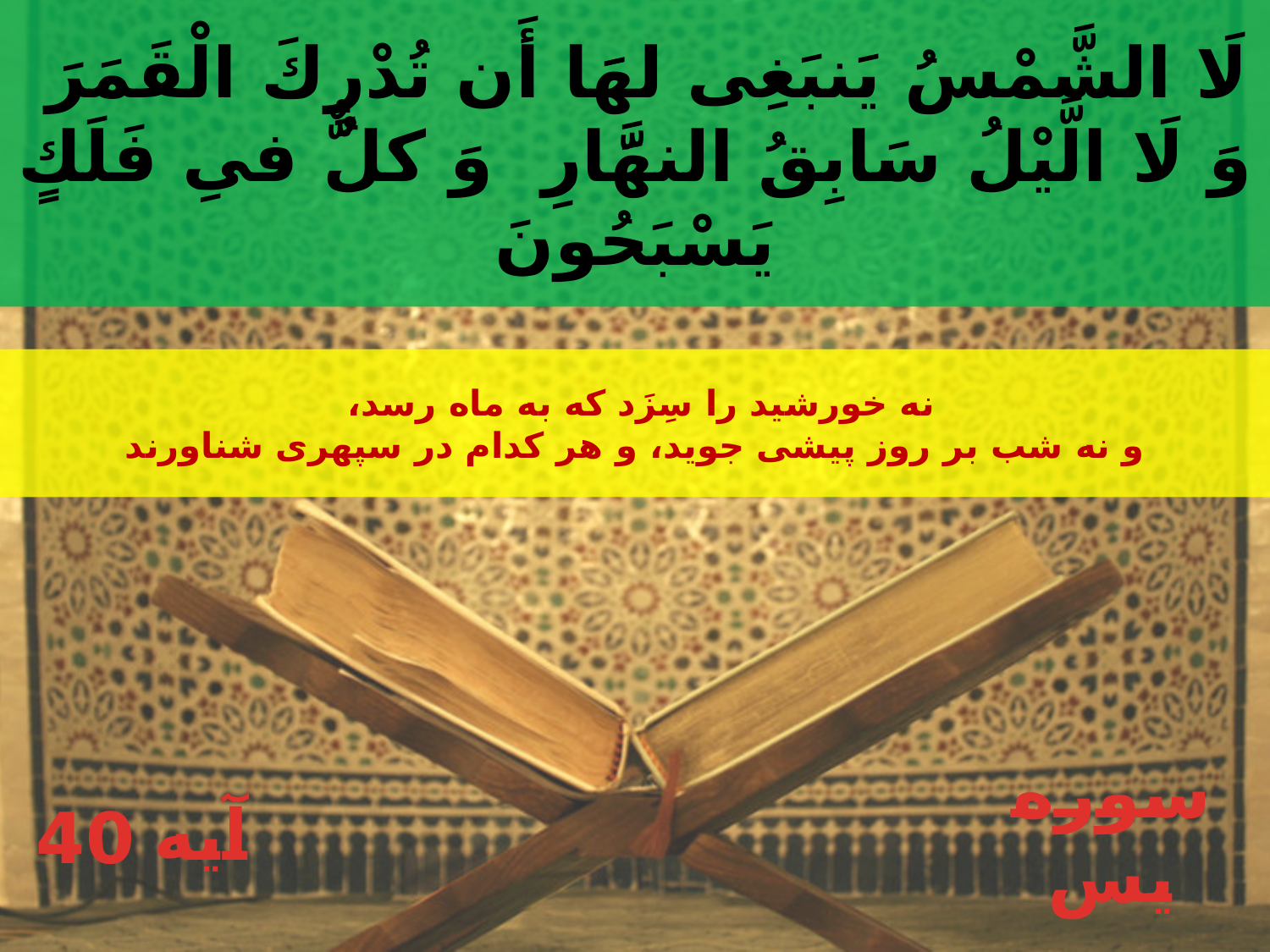

لَا الشَّمْسُ يَنبَغِى لهََا أَن تُدْرِكَ الْقَمَرَ
وَ لَا الَّيْلُ سَابِقُ النهََّارِ  وَ كلُ‏ٌّ فىِ فَلَكٍ يَسْبَحُونَ
نه خورشيد را سِزَد كه به ماه رسد،
و نه شب بر روز پيشى جويد، و هر كدام در سپهرى شناورند
40